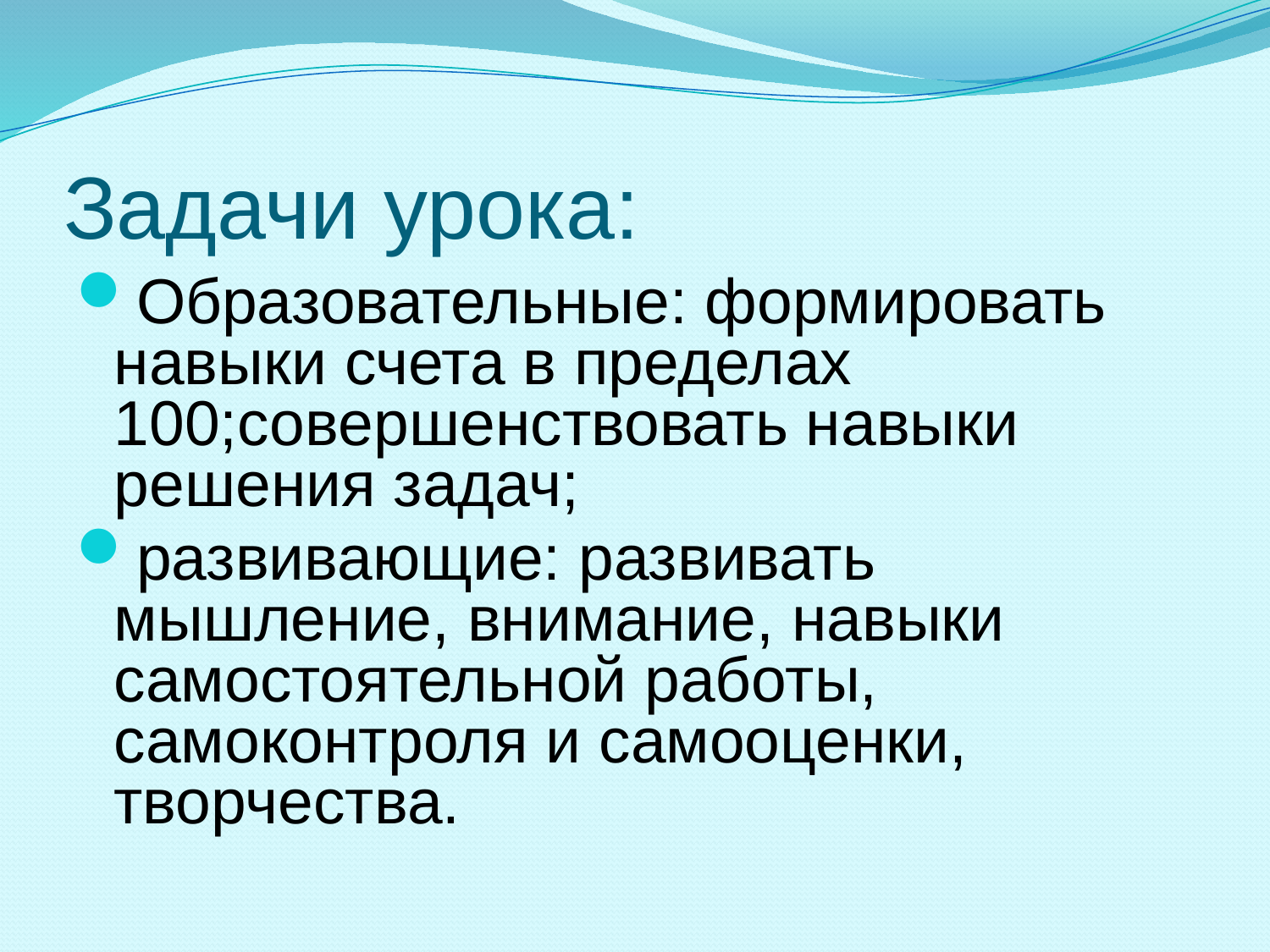

# Задачи урока:
Образовательные: формировать навыки счета в пределах 100;совершенствовать навыки решения задач;
развивающие: развивать мышление, внимание, навыки самостоятельной работы, самоконтроля и самооценки, творчества.